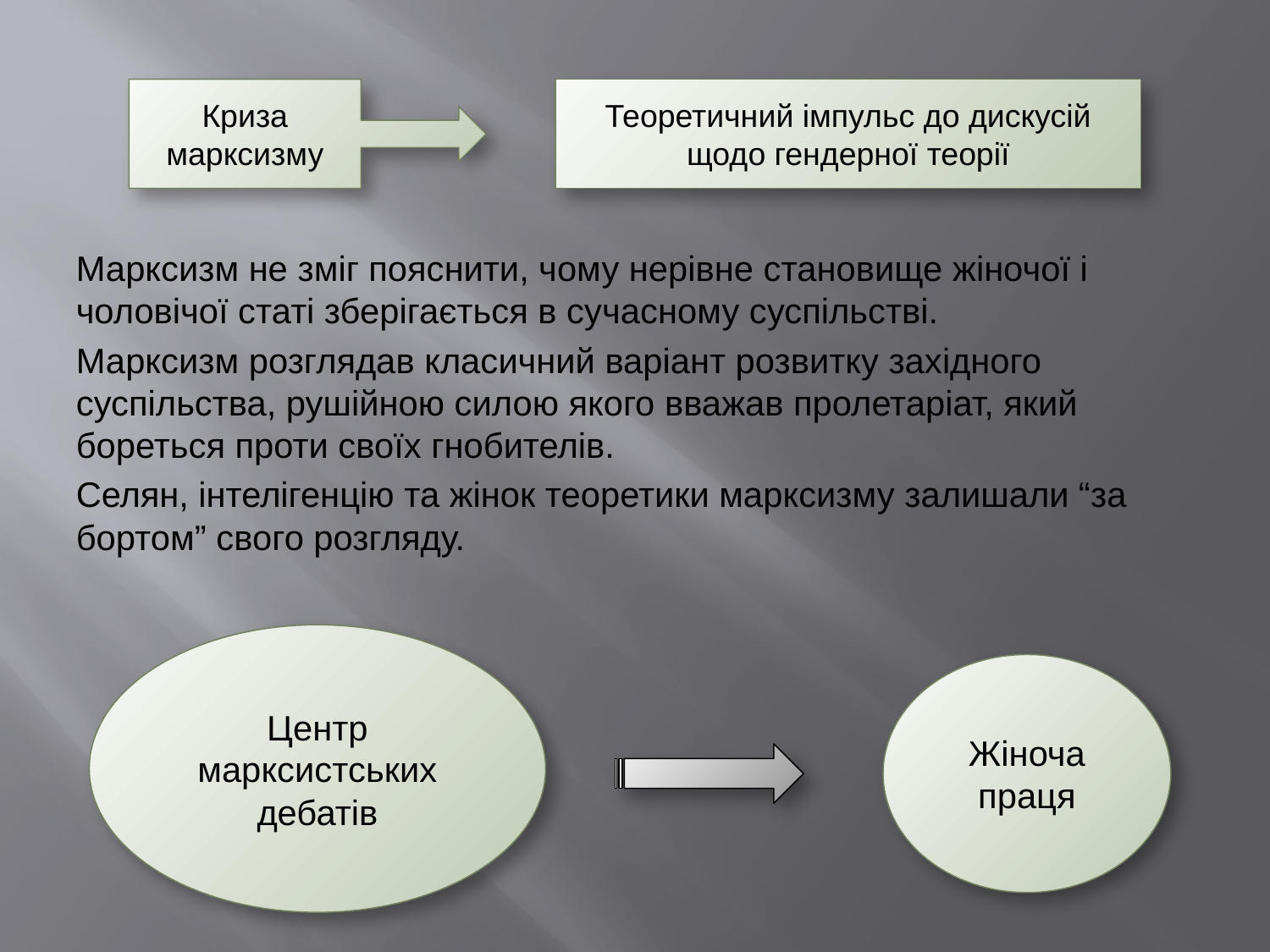

#
Криза марксизму
Теоретичний імпульс до дискусій щодо гендерної теорії
Марксизм не зміг пояснити, чому нерівне становище жіночої і чоловічої статі зберігається в сучасному суспільстві.
Марксизм розглядав класичний варіант розвитку західного суспільства, рушійною силою якого вважав пролетаріат, який бореться проти своїх гнобителів.
Селян, інтелігенцію та жінок теоретики марксизму залишали “за бортом” свого розгляду.

Центр марксистських дебатів
Жіноча праця